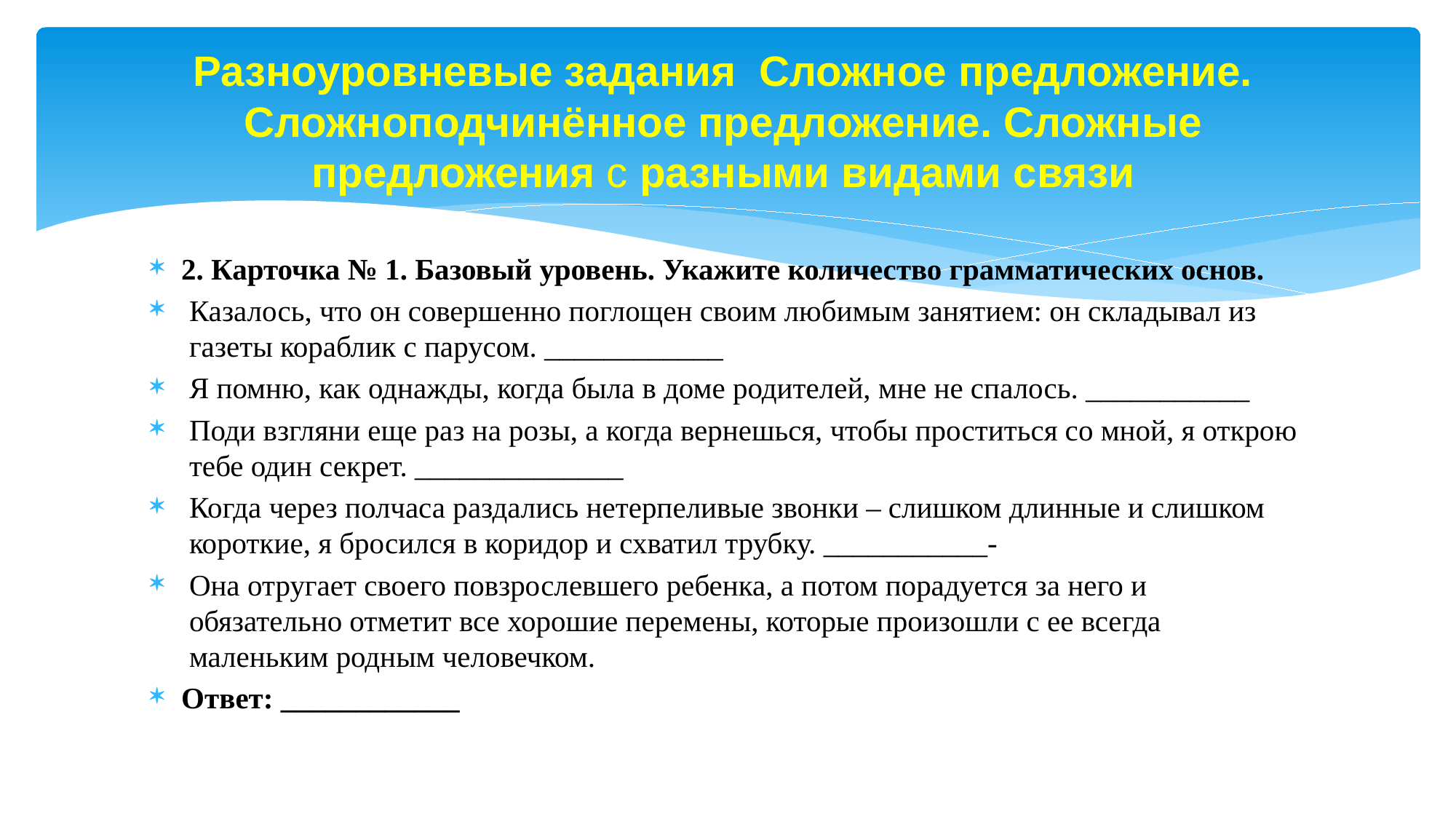

# Разноуровневые задания  Сложное предложение. Сложноподчинённое предложение. Сложные предложения с разными видами связи
2. Карточка № 1. Базовый уровень. Укажите количество грамматических основ.
Казалось, что он совершенно поглощен своим любимым занятием: он складывал из газеты кораблик с парусом. ____________
Я помню, как однажды, когда была в доме родителей, мне не спалось. ___________
Поди взгляни еще раз на розы, а когда вернешься, чтобы проститься со мной, я открою тебе один секрет. ______________
Когда через полчаса раздались нетерпеливые звонки – слишком длинные и слишком короткие, я бросился в коридор и схватил трубку. ___________-
Она отругает своего повзрослевшего ребенка, а потом порадуется за него и обязательно отметит все хорошие перемены, которые произошли с ее всегда маленьким родным человечком.
Ответ: ____________